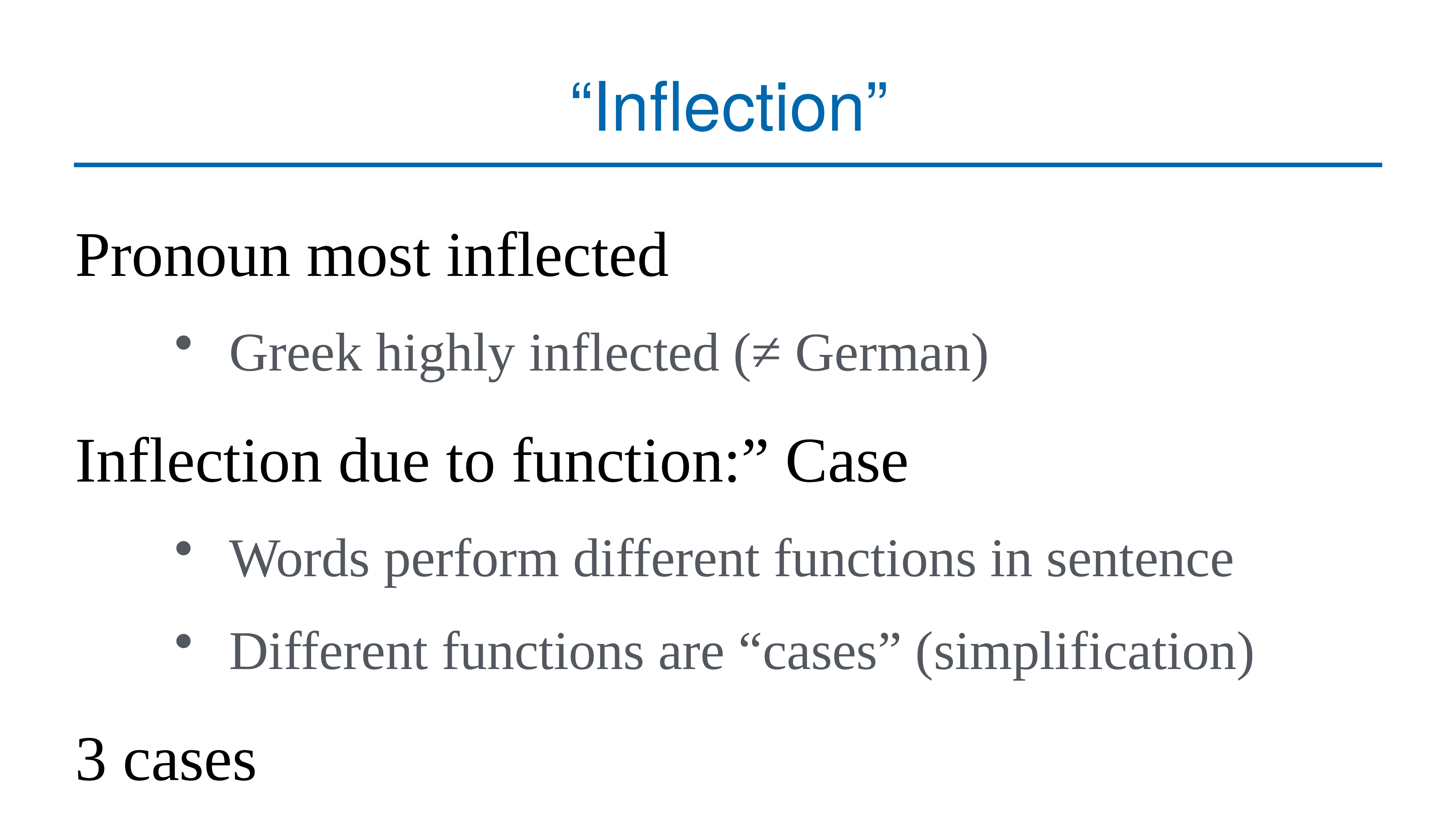

# “Inflection”
Pronoun most inflected
Greek highly inflected (≠ German)
Inflection due to function:” Case
Words perform different functions in sentence
Different functions are “cases” (simplification)
3 cases